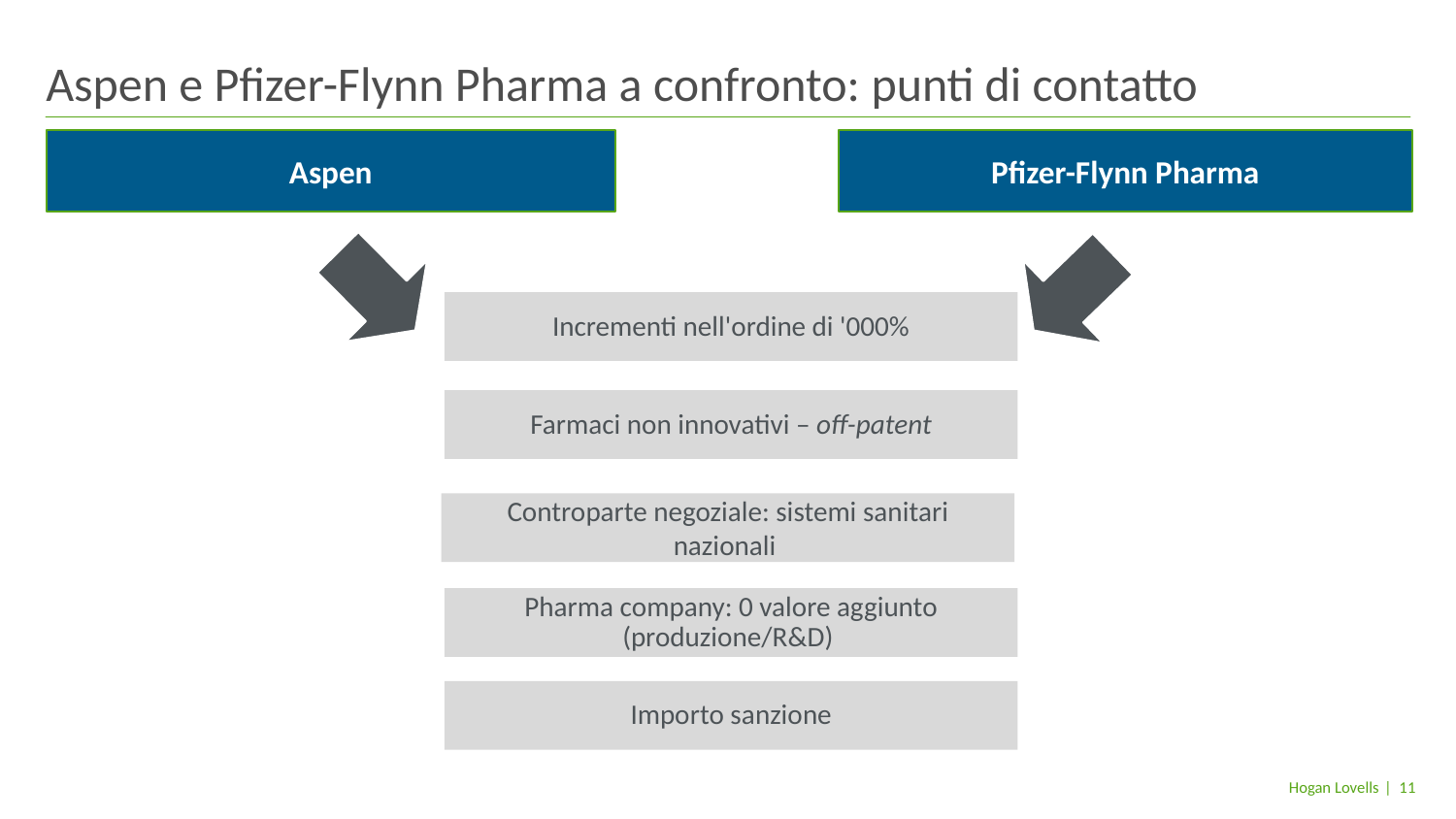

# Aspen e Pfizer-Flynn Pharma a confronto: punti di contatto
Aspen
Pfizer-Flynn Pharma

Incrementi nell'ordine di '000%
Farmaci non innovativi – off-patent
Controparte negoziale: sistemi sanitari nazionali
Pharma company: 0 valore aggiunto (produzione/R&D)
Importo sanzione
|  11
Hogan Lovells